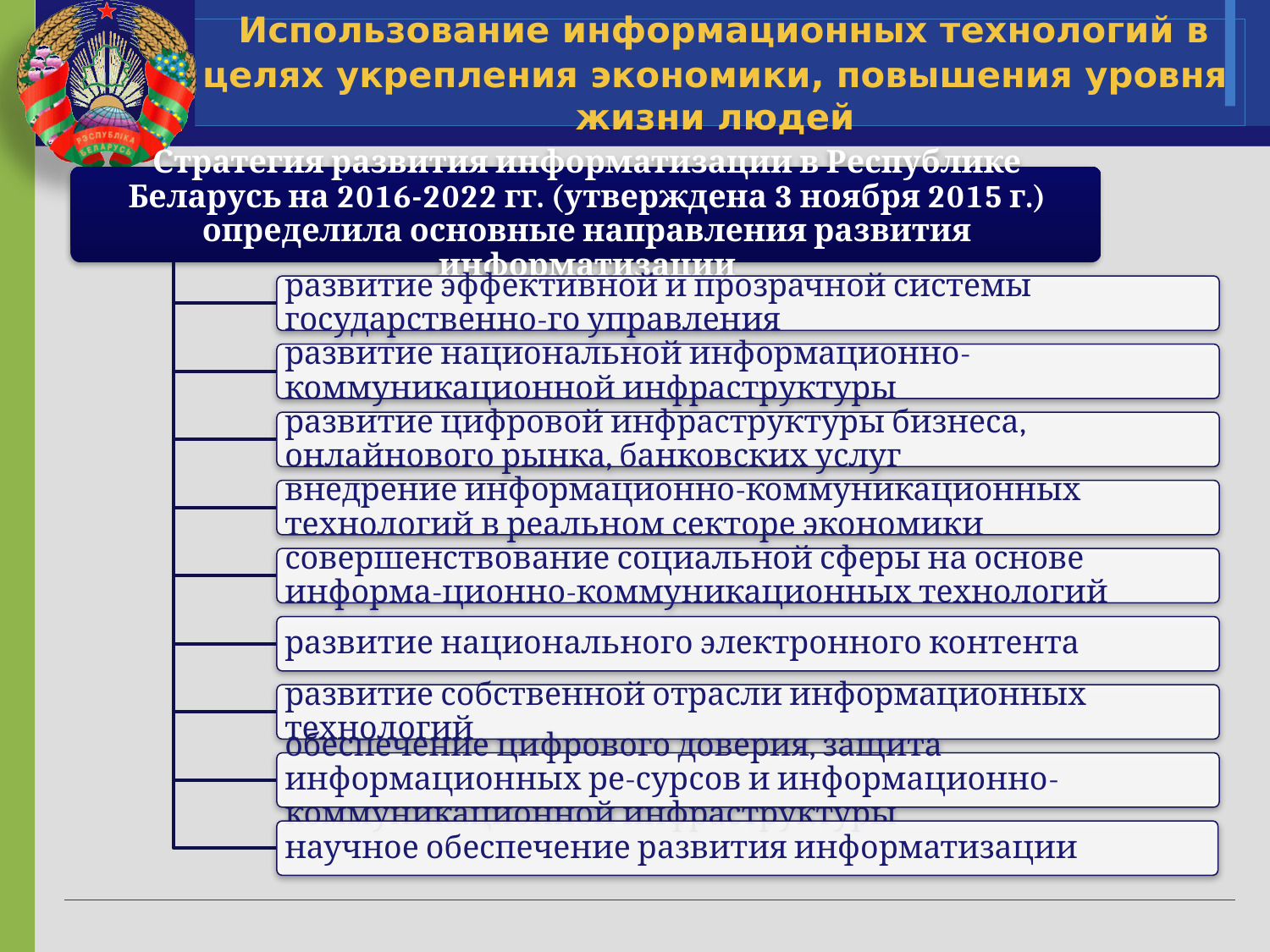

# Использование информационных технологий в целях укрепления экономики, повышения уровня жизни людей
Стратегия развития информатизации в Республике Беларусь на 2016-2022 гг. (утверждена 3 ноября 2015 г.) определила основные направления развития информатизации
развитие эффективной и прозрачной системы государственно-го управления
развитие национальной информационно-коммуникационной инфраструктуры
развитие цифровой инфраструктуры бизнеса, онлайнового рынка, банковских услуг
внедрение информационно-коммуникационных технологий в реальном секторе экономики
совершенствование социальной сферы на основе информа-ционно-коммуникационных технологий
развитие национального электронного контента
развитие собственной отрасли информационных технологий
обеспечение цифрового доверия, защита информационных ре-сурсов и информационно-коммуникационной инфраструктуры
научное обеспечение развития информатизации